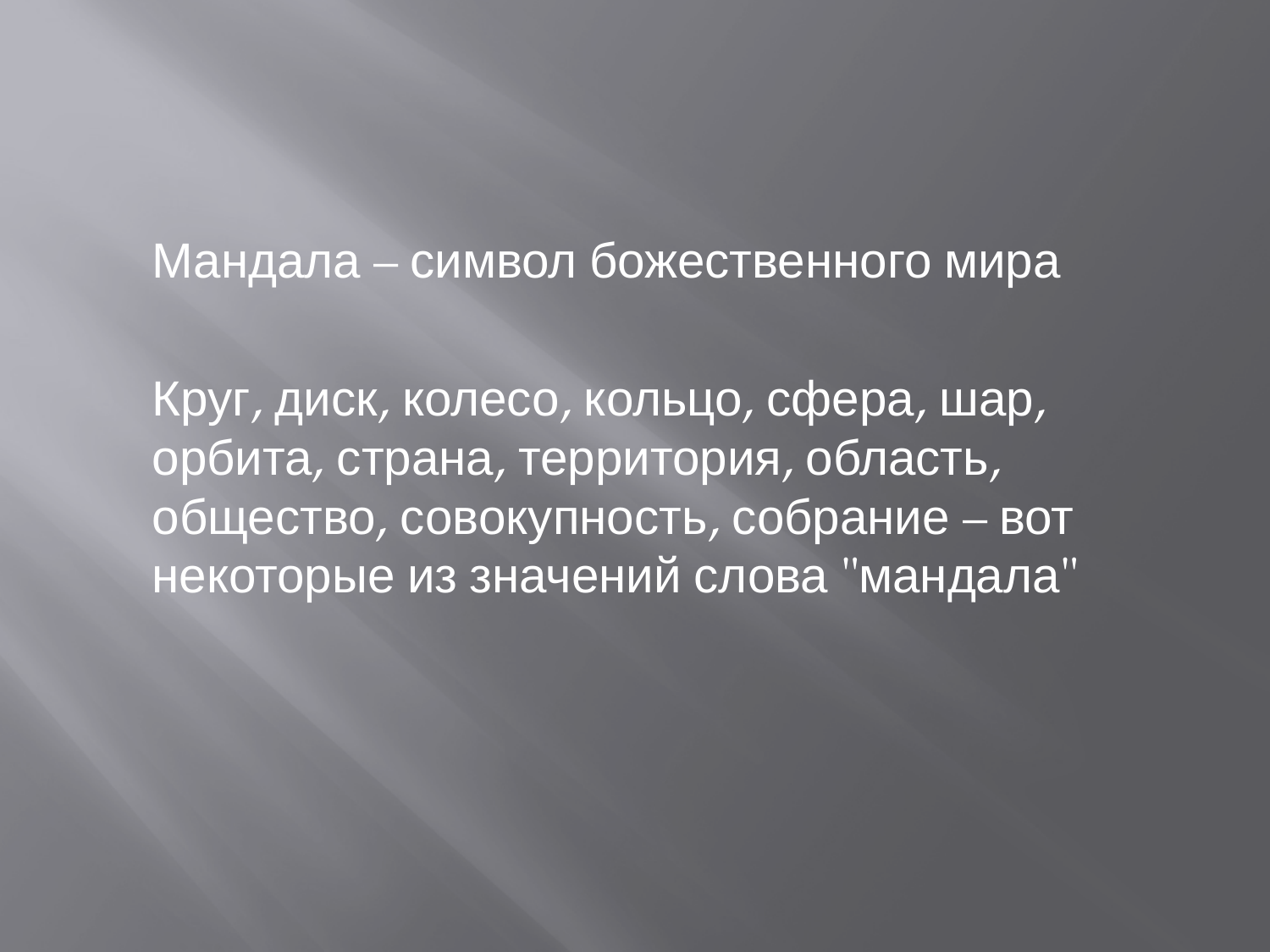

Мандала – символ божественного мира

	Круг, диск, колесо, кольцо, сфера, шар, орбита, страна, территория, область, общество, совокупность, собрание – вот некоторые из значений слова "мандала"